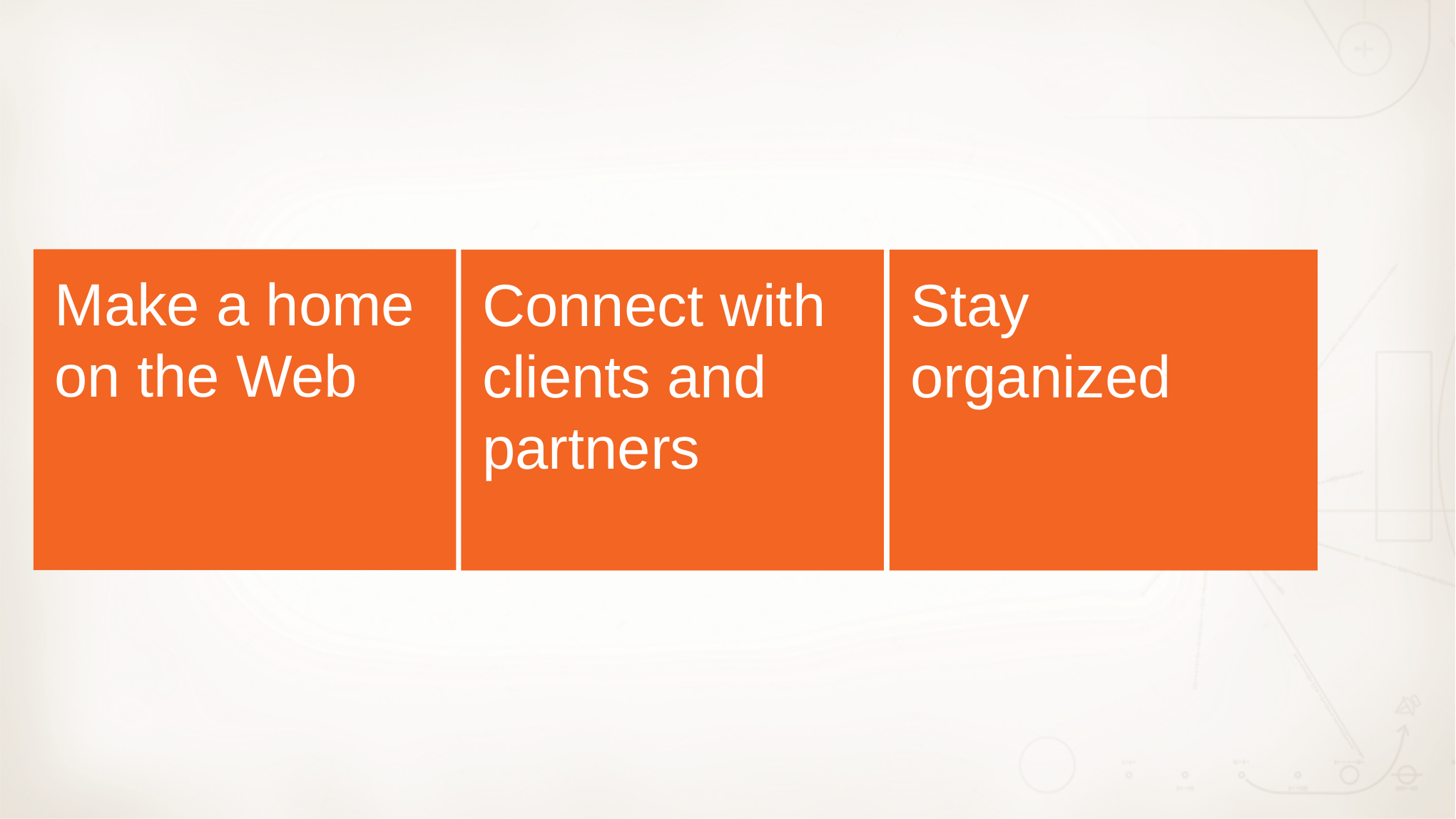

#

Make a home on the Web

Connect with clients and partners
Stay organized